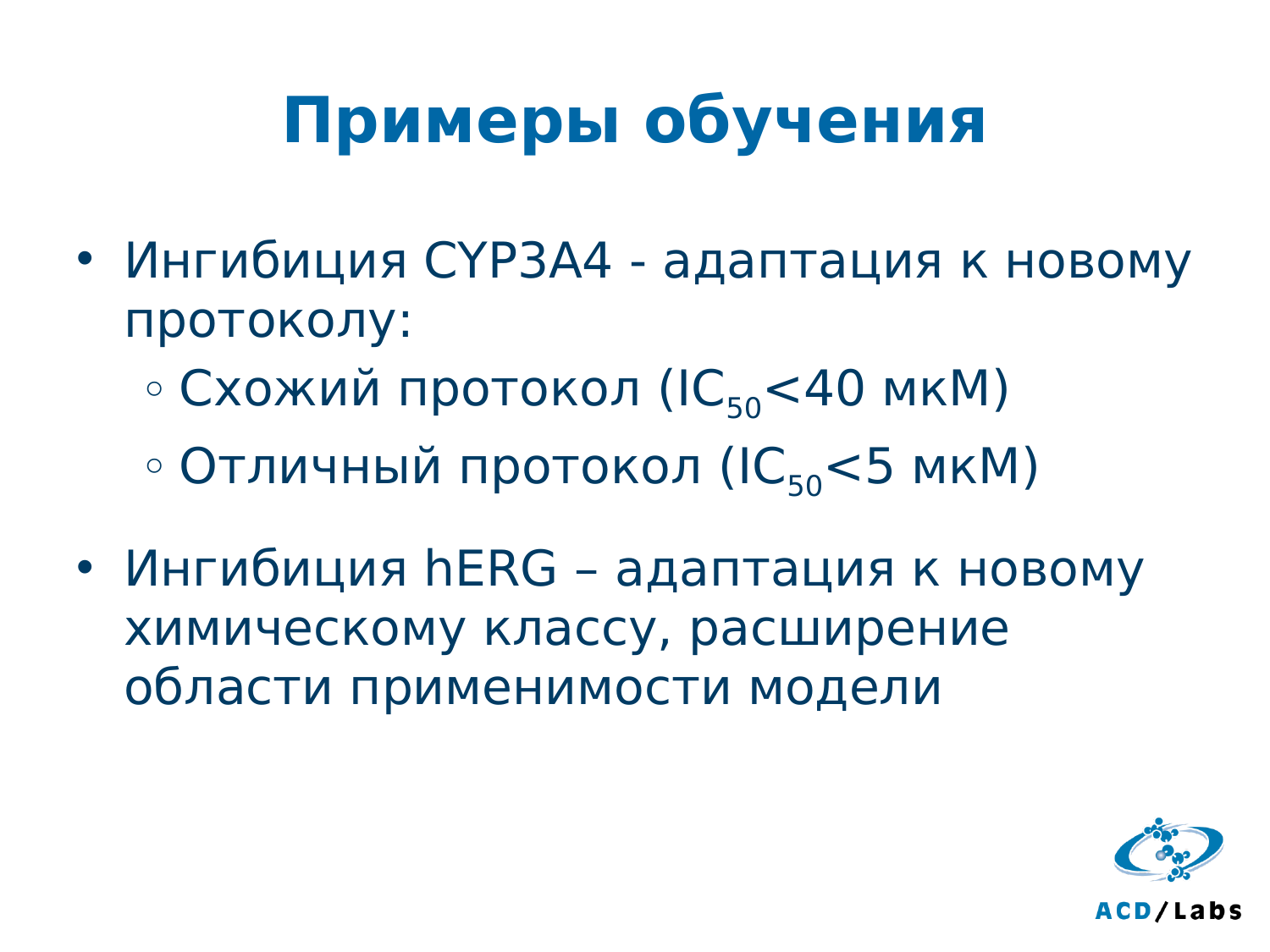

# Примеры обучения
Ингибиция CYP3A4 - адаптация к новому протоколу:
Схожий протокол (IC50<40 мкM)
Отличный протокол (IC50<5 мкM)
Ингибиция hERG – адаптация к новому химическому классу, расширение области применимости модели